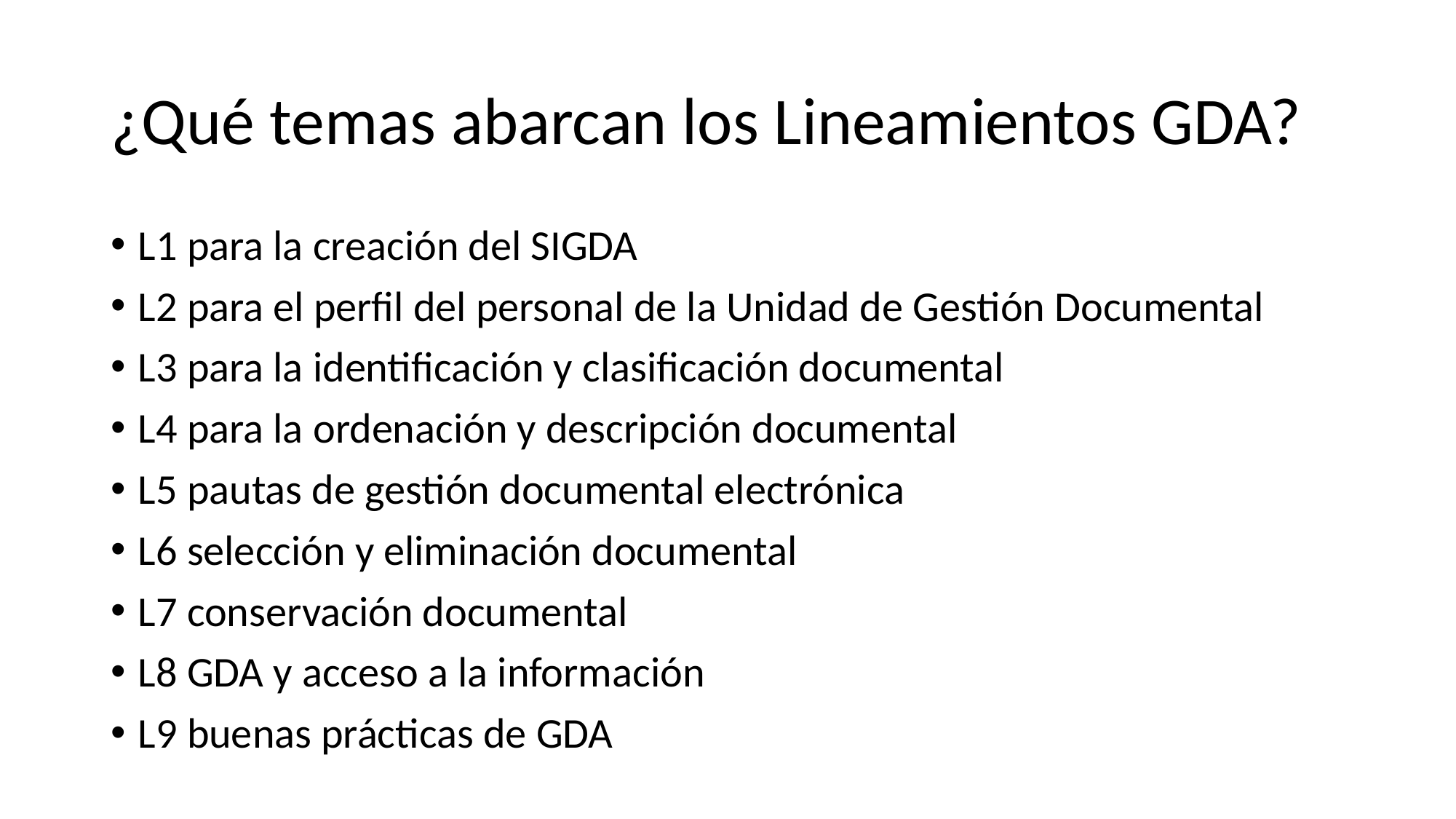

# ¿Qué temas abarcan los Lineamientos GDA?
L1 para la creación del SIGDA
L2 para el perfil del personal de la Unidad de Gestión Documental
L3 para la identificación y clasificación documental
L4 para la ordenación y descripción documental
L5 pautas de gestión documental electrónica
L6 selección y eliminación documental
L7 conservación documental
L8 GDA y acceso a la información
L9 buenas prácticas de GDA